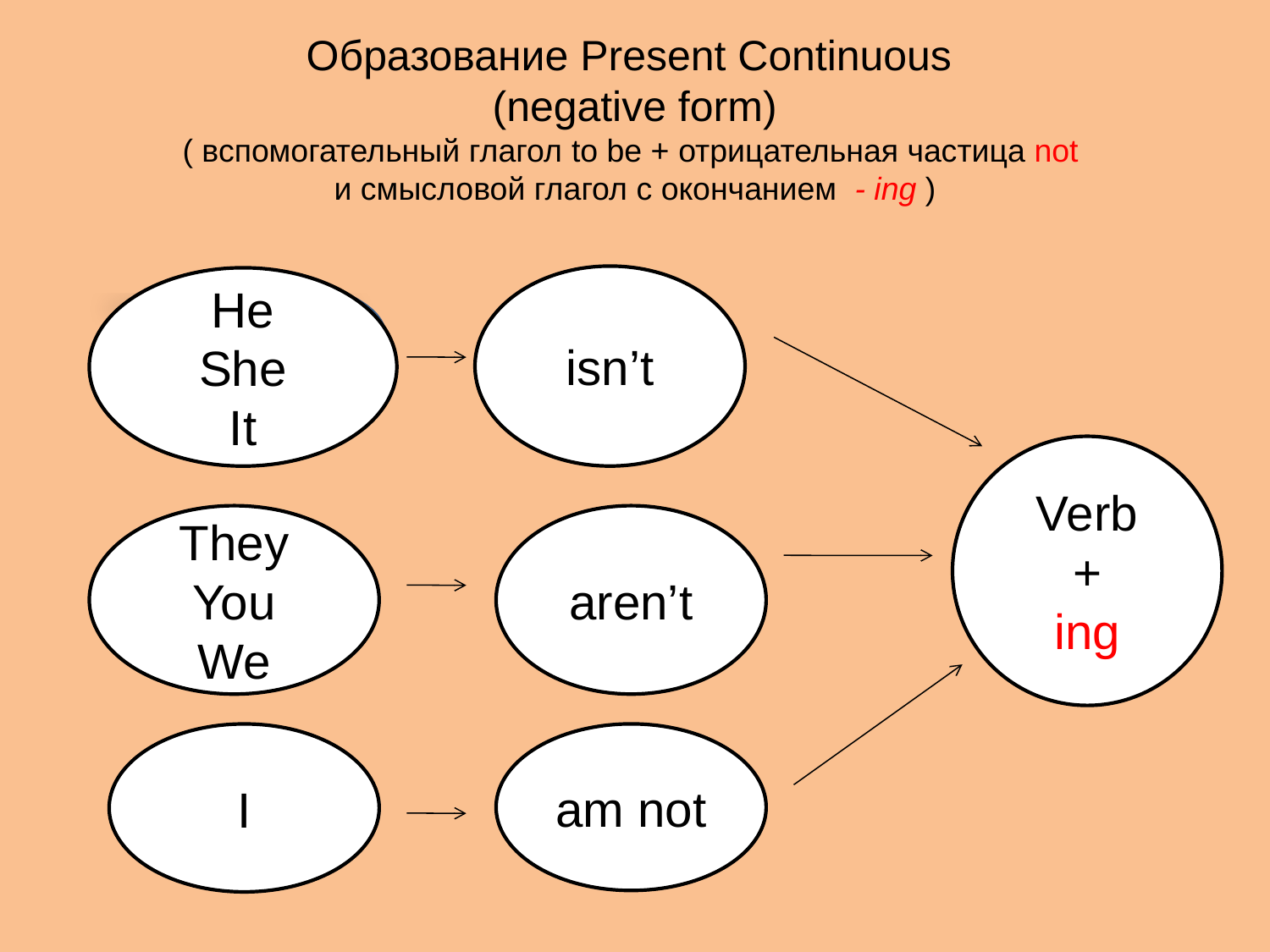

# Образование Present Continuous (negative form) ( вспомогательный глагол to be + отрицательная частица not и смысловой глагол с окончанием  - ing )

isn’t

He
She
It
He, She, It
Verb
 +
ing
They
You
We
aren’t
I
am not